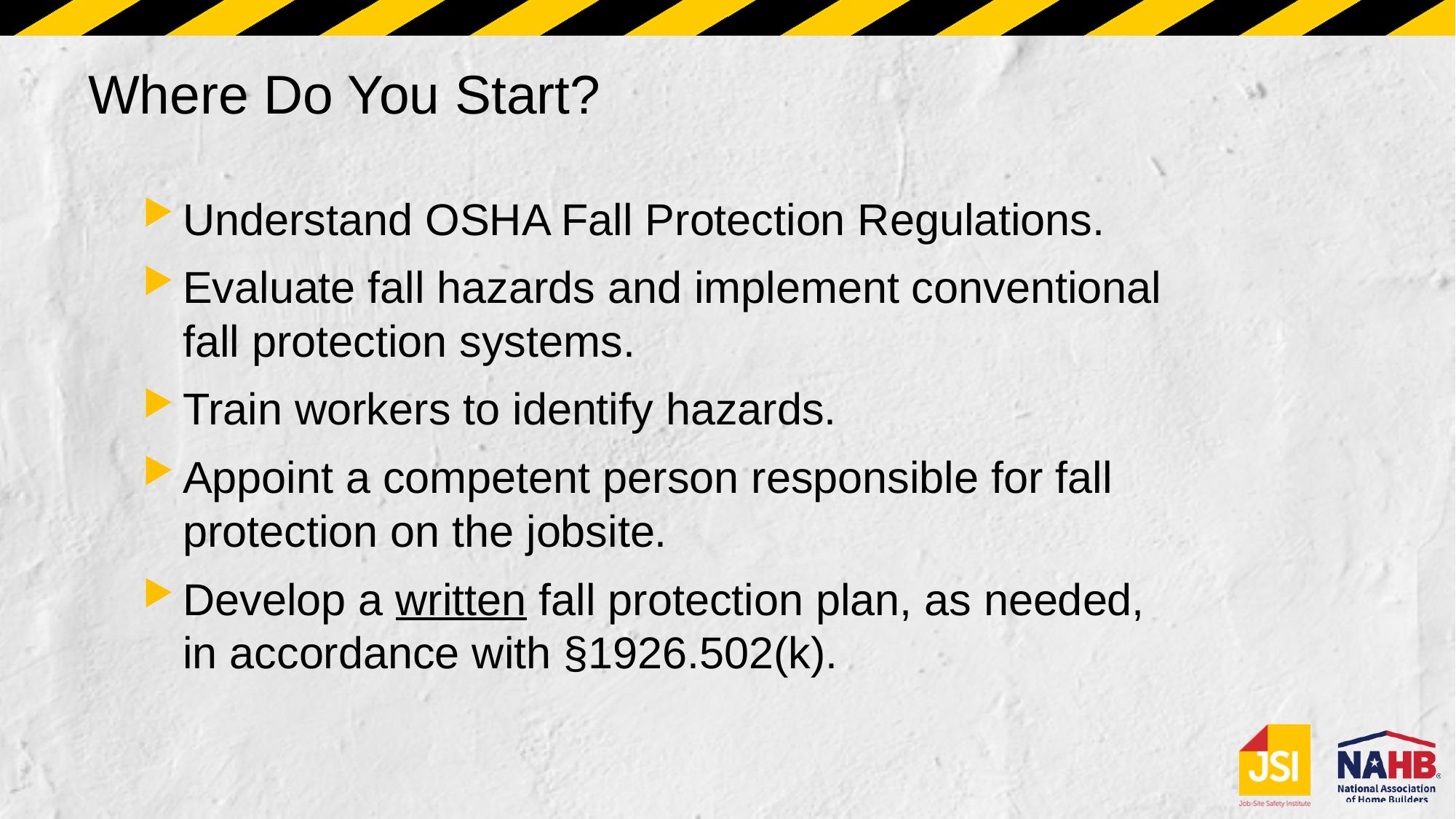

# Where Do You Start?
Understand OSHA Fall Protection Regulations.
Evaluate fall hazards and implement conventional fall protection systems.
Train workers to identify hazards.
Appoint a competent person responsible for fall protection on the jobsite.
Develop a written fall protection plan, as needed, in accordance with §1926.502(k).